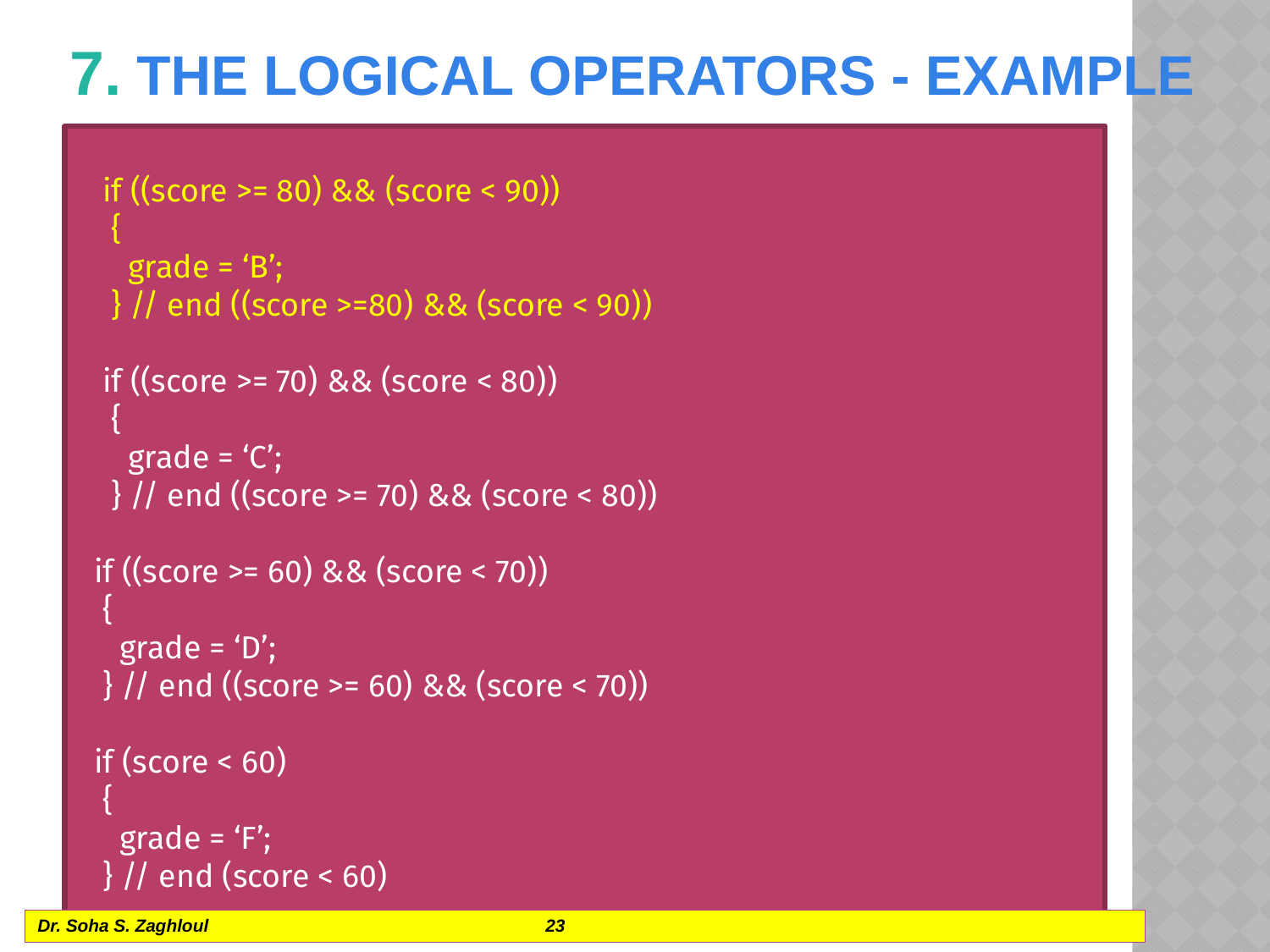

# 7. The logical operators - example

   if ((score >= 80) && (score < 90))
    {
      grade = ‘B’;
    } // end ((score >=80) && (score < 90))

   if ((score >= 70) && (score < 80))
    {
      grade = ‘C’;
    } // end ((score >= 70) && (score < 80))

  if ((score >= 60) && (score < 70))
   {
     grade = ‘D’;
   } // end ((score >= 60) && (score < 70))

  if (score < 60)
   {
     grade = ‘F’;
   } // end (score < 60)

Dr. Soha S. Zaghloul			23